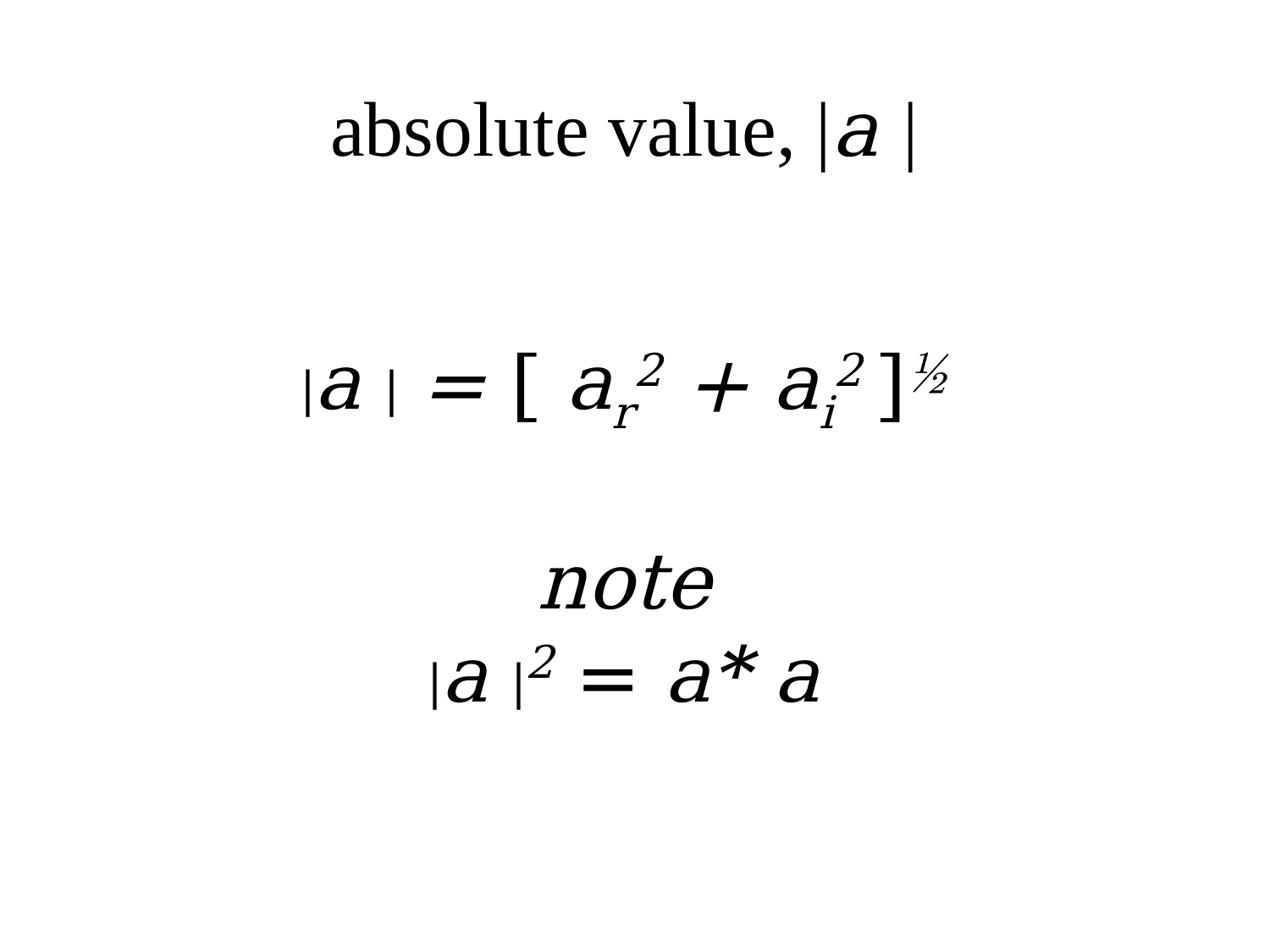

# absolute value, |a | |a | = [ ar2 + ai2 ]½ note |a |2 = a* a